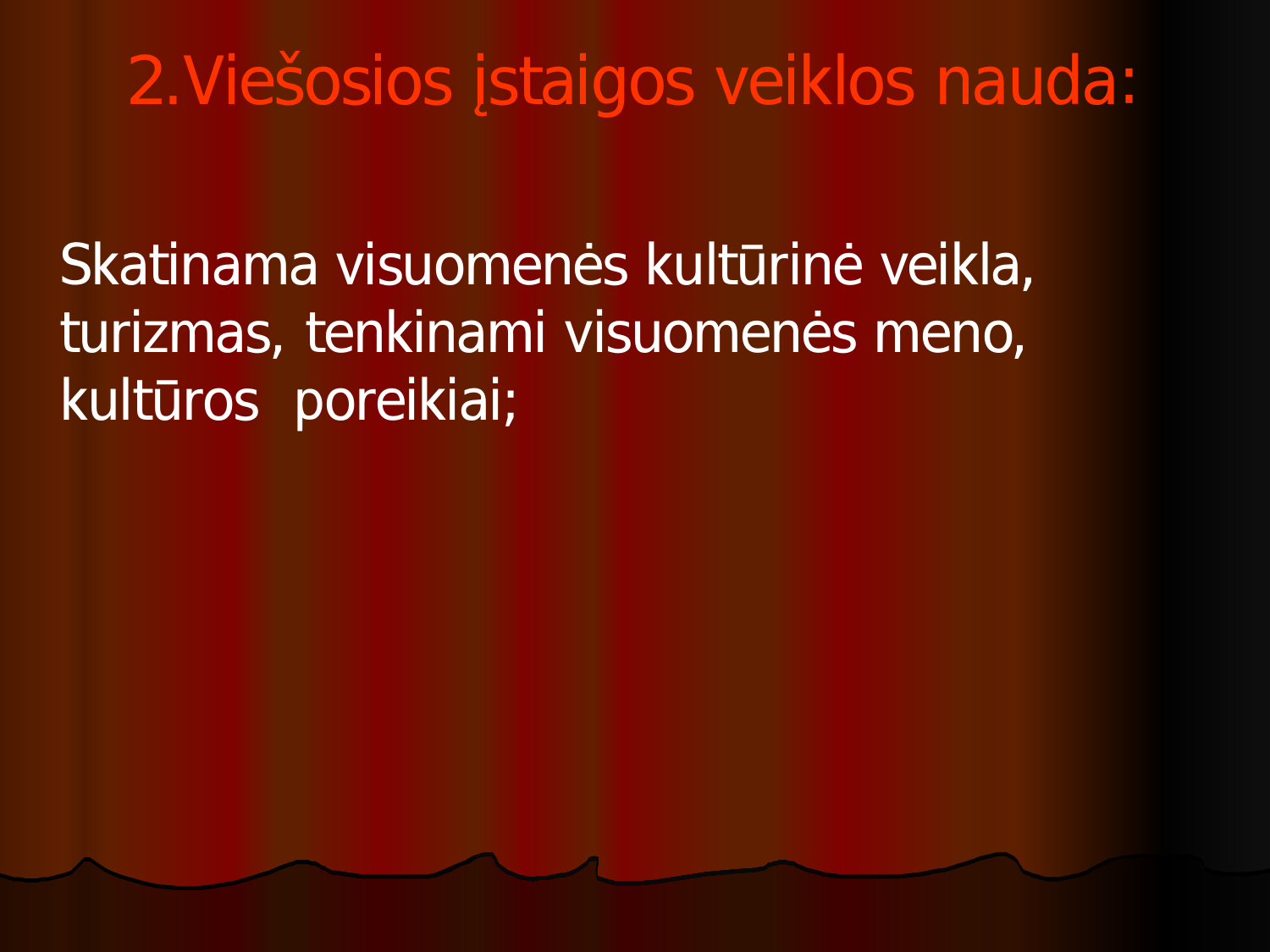

# 2.Viešosios įstaigos veiklos nauda:
	Skatinama visuomenės kultūrinė veikla, turizmas, tenkinami visuomenės meno, kultūros  poreikiai;